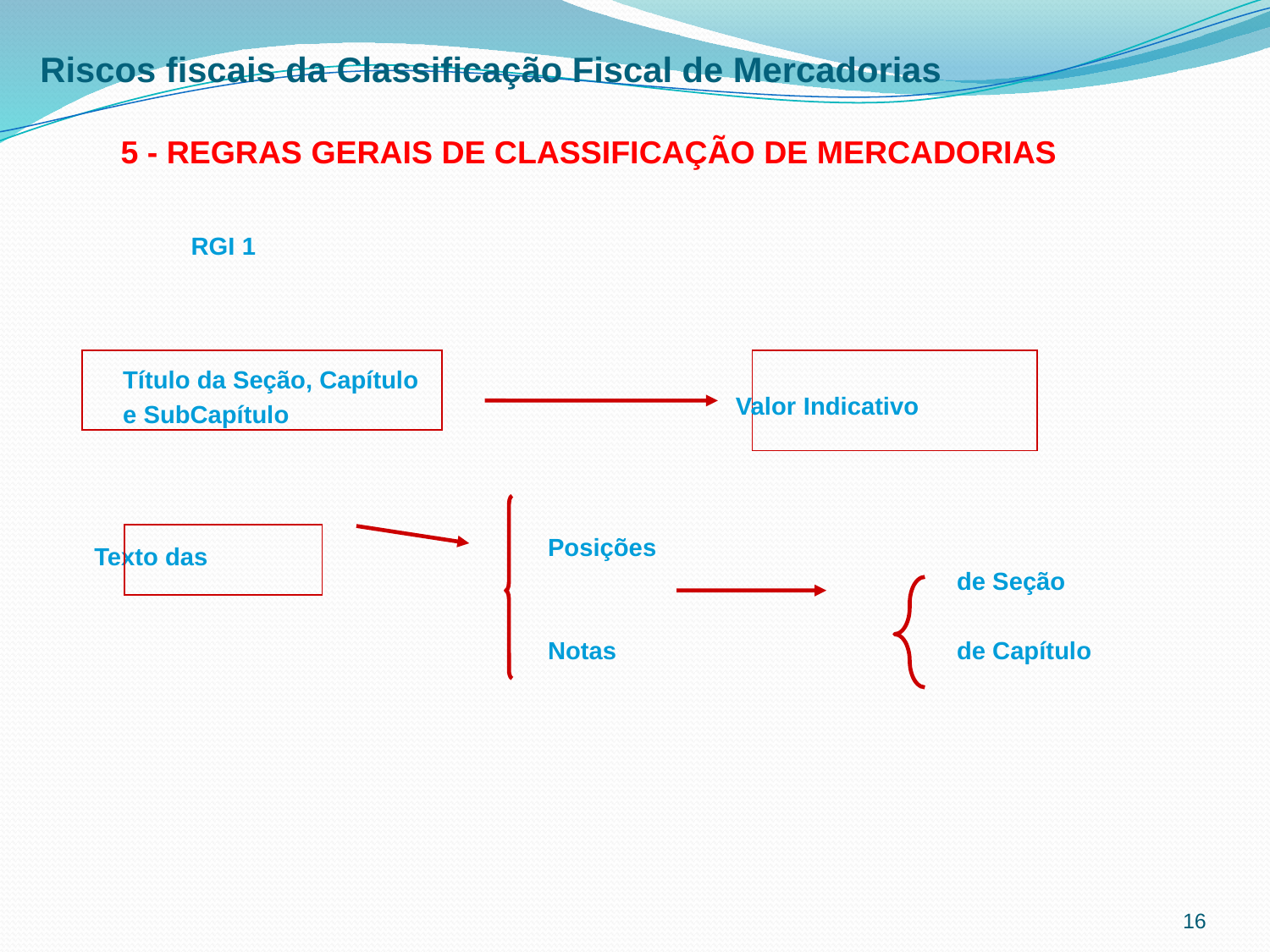

Riscos fiscais da Classificação Fiscal de Mercadorias
5 - REGRAS GERAIS DE CLASSIFICAÇÃO DE MERCADORIAS

Valor Indicativo
RGI 1

Título da Seção, Capítulo
e SubCapítulo

Texto das

Posições

Notas

de Seção

de Capítulo

16